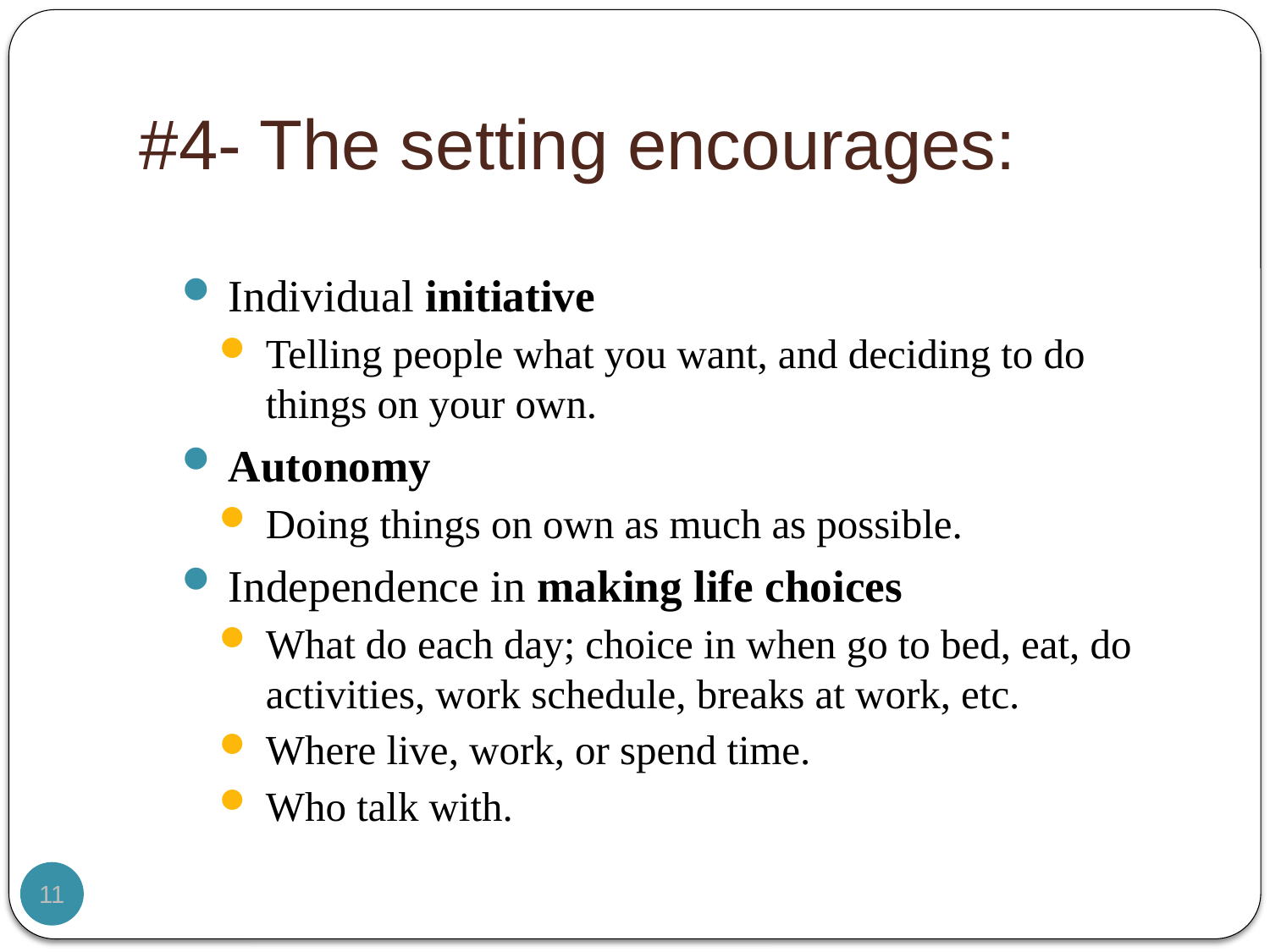

# #4- The setting encourages:

Individual initiative
Telling people what you want, and deciding to do things on your own.
Autonomy
Doing things on own as much as possible.
Independence in making life choices
What do each day; choice in when go to bed, eat, do activities, work schedule, breaks at work, etc.
Where live, work, or spend time.
Who talk with.
11